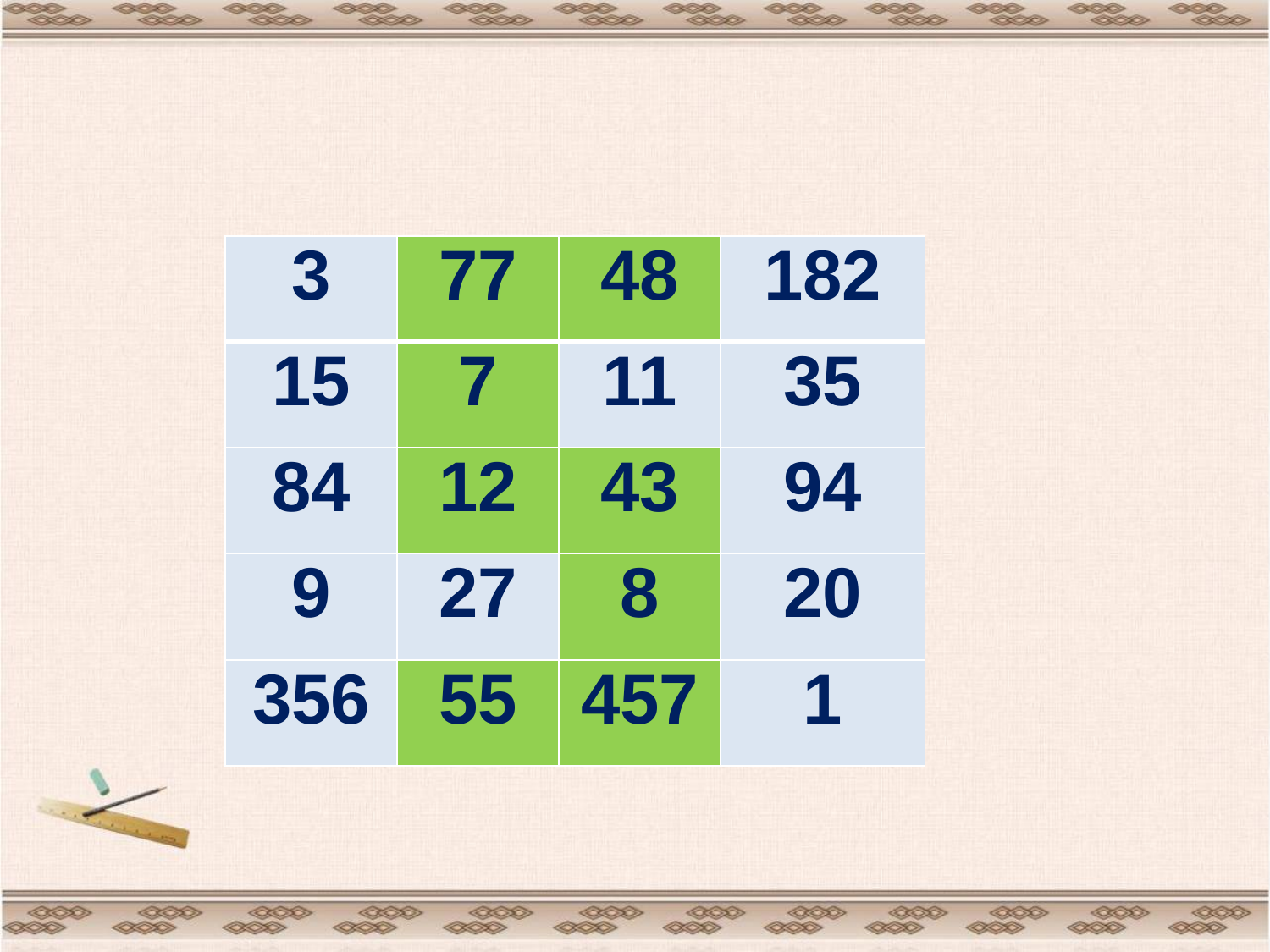

#
| 3 | 77 | 48 | 182 |
| --- | --- | --- | --- |
| 15 | 7 | 11 | 35 |
| 84 | 12 | 43 | 94 |
| 9 | 27 | 8 | 20 |
| 356 | 55 | 457 | 1 |